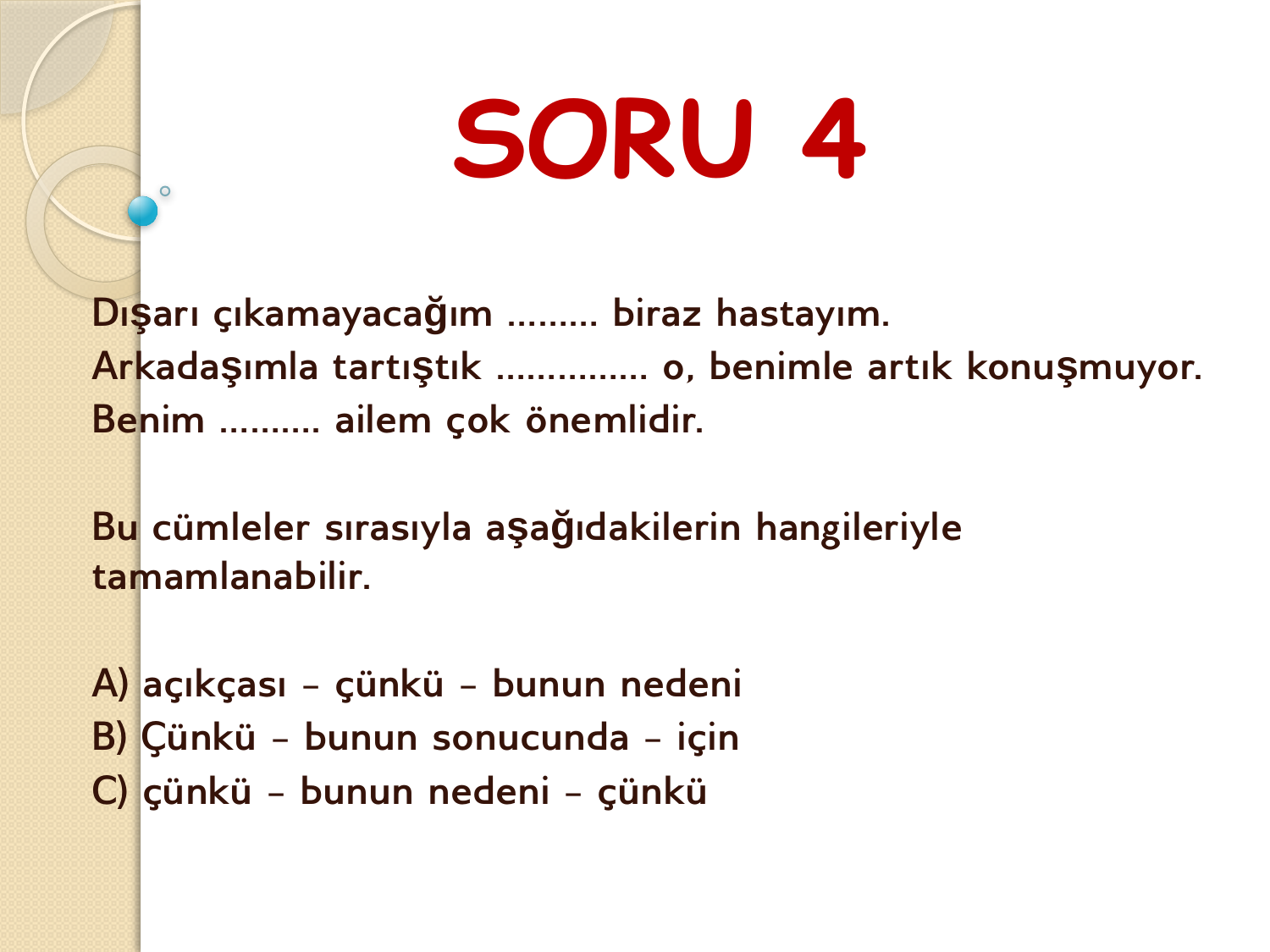

# SORU 4

Dışarı çıkamayacağım ……… biraz hastayım.
Arkadaşımla tartıştık …………… o, benimle artık konuşmuyor.
Benim ………. ailem çok önemlidir.

Bu cümleler sırasıyla aşağıdakilerin hangileriyle tamamlanabilir.

A) açıkçası – çünkü – bunun nedeni
B) Çünkü – bunun sonucunda – için
C) çünkü – bunun nedeni – çünkü